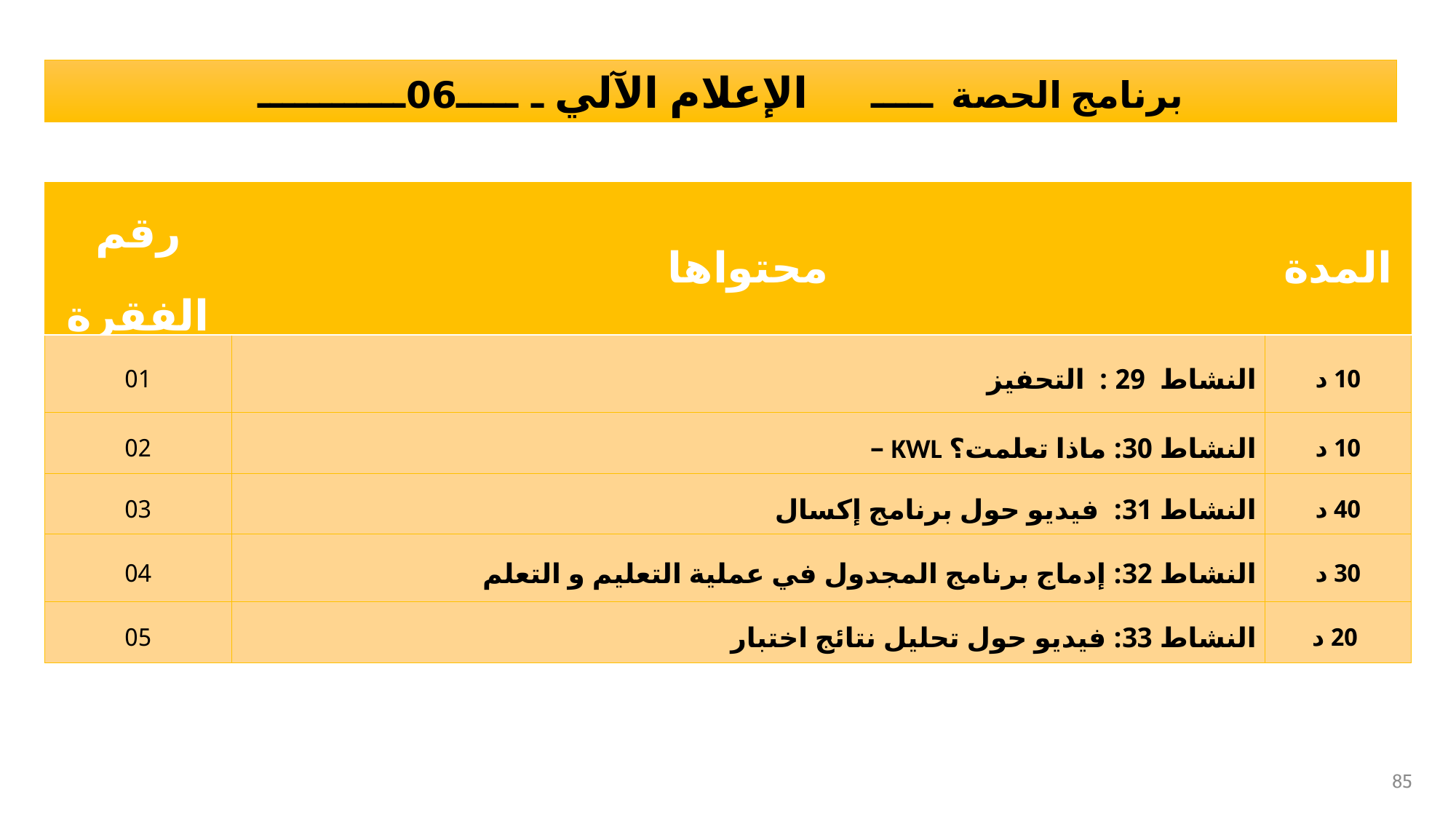

برنامج الحصة  ـــــ       الإعلام الآلي ـ ـــــ06ــــــــــــ
| رقم الفقرة | محتواها | المدة |
| --- | --- | --- |
| 01 | النشاط 29 : التحفيز | 10 د |
| 02 | النشاط 30: ماذا تعلمت؟ KWL – | 10 د |
| 03 | النشاط 31: فيديو حول برنامج إكسال | 40 د |
| 04 | النشاط 32: إدماج برنامج المجدول في عملية التعليم و التعلم | 30 د |
| 05 | النشاط 33: فيديو حول تحليل نتائج اختبار | 20 د |
85